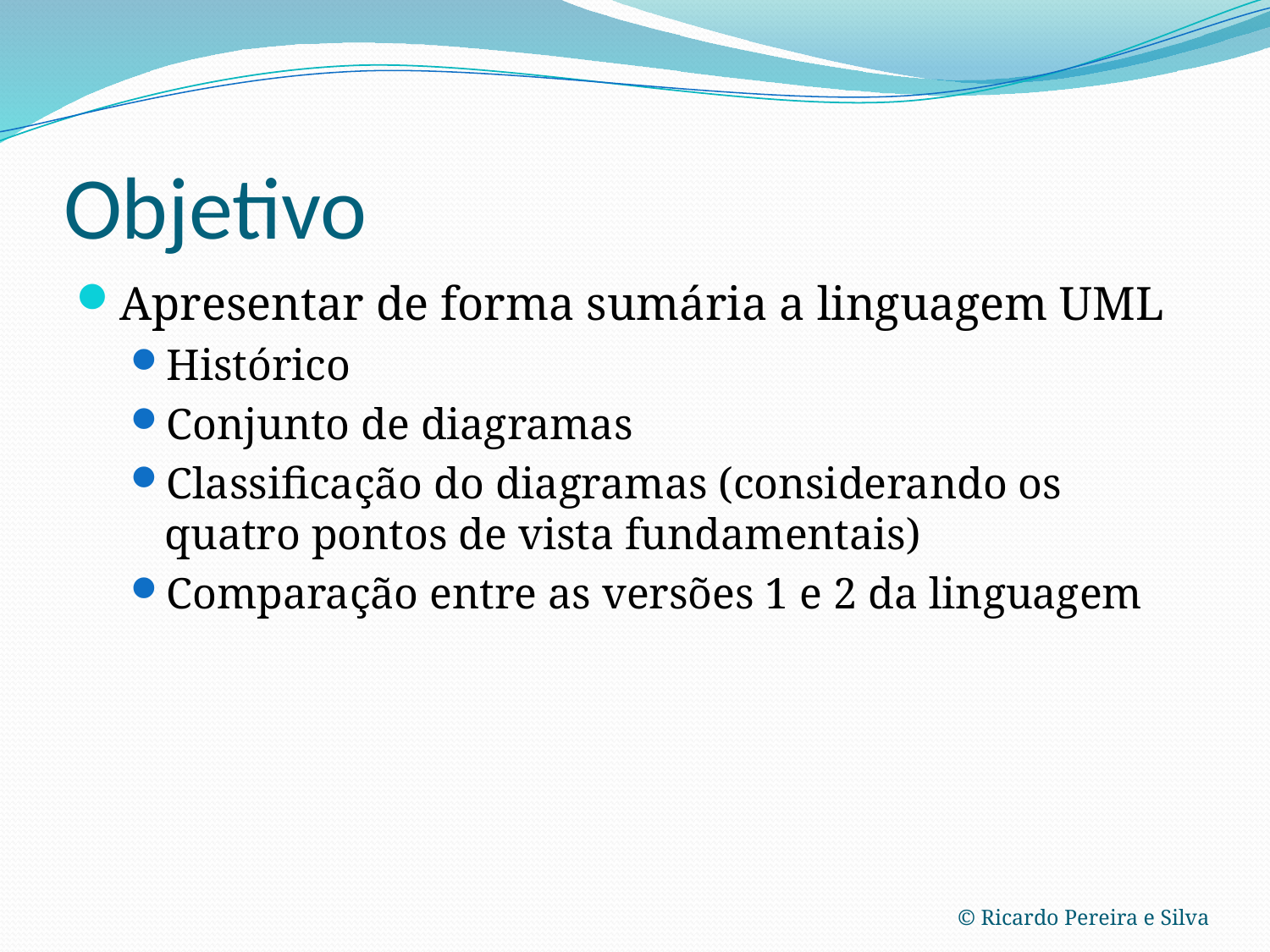

# Objetivo
Apresentar de forma sumária a linguagem UML
Histórico
Conjunto de diagramas
Classificação do diagramas (considerando os quatro pontos de vista fundamentais)
Comparação entre as versões 1 e 2 da linguagem
© Ricardo Pereira e Silva